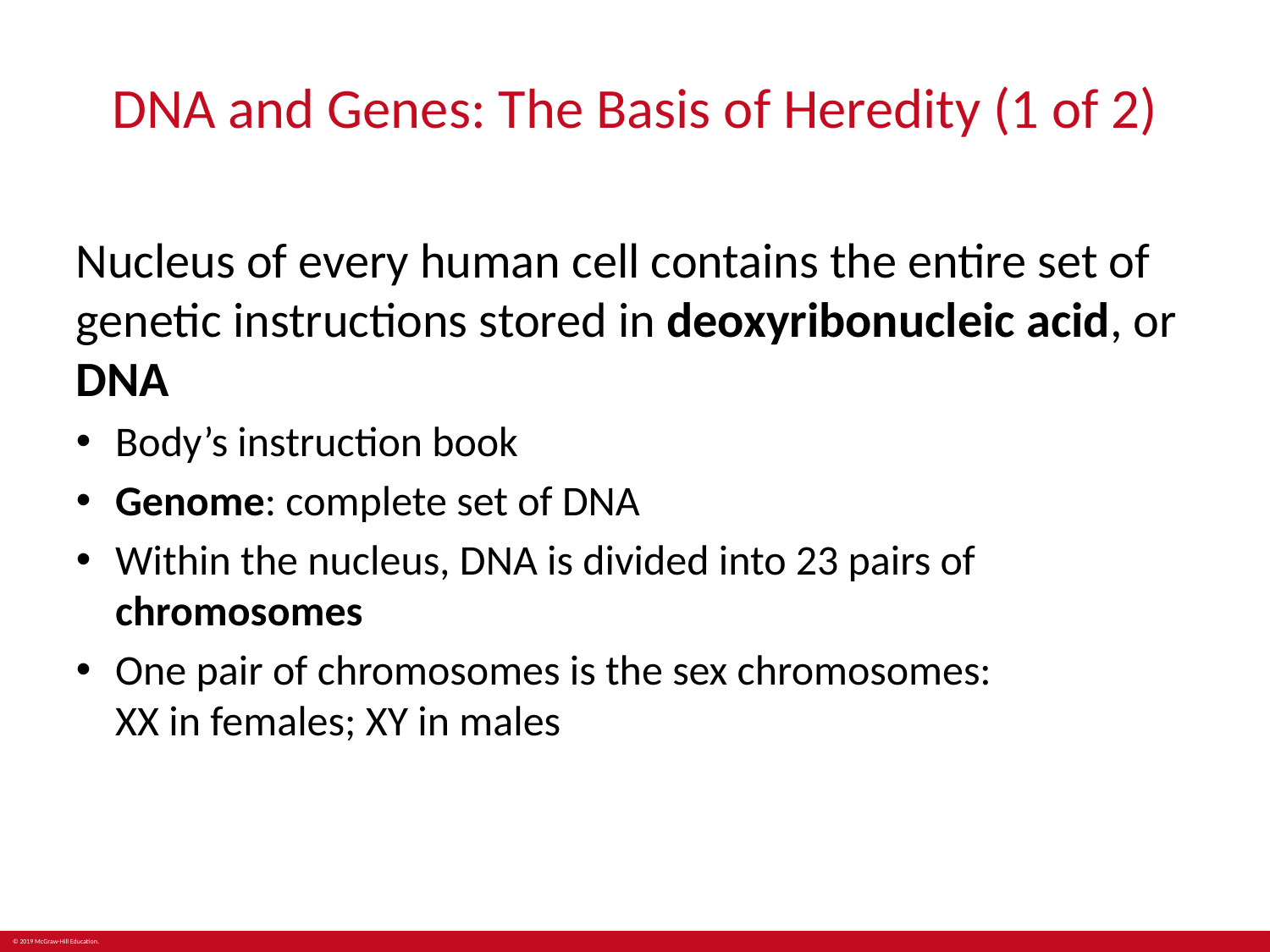

# DNA and Genes: The Basis of Heredity (1 of 2)
Nucleus of every human cell contains the entire set of genetic instructions stored in deoxyribonucleic acid, or DNA
Body’s instruction book
Genome: complete set of DNA
Within the nucleus, DNA is divided into 23 pairs of chromosomes
One pair of chromosomes is the sex chromosomes:
XX in females; XY in males